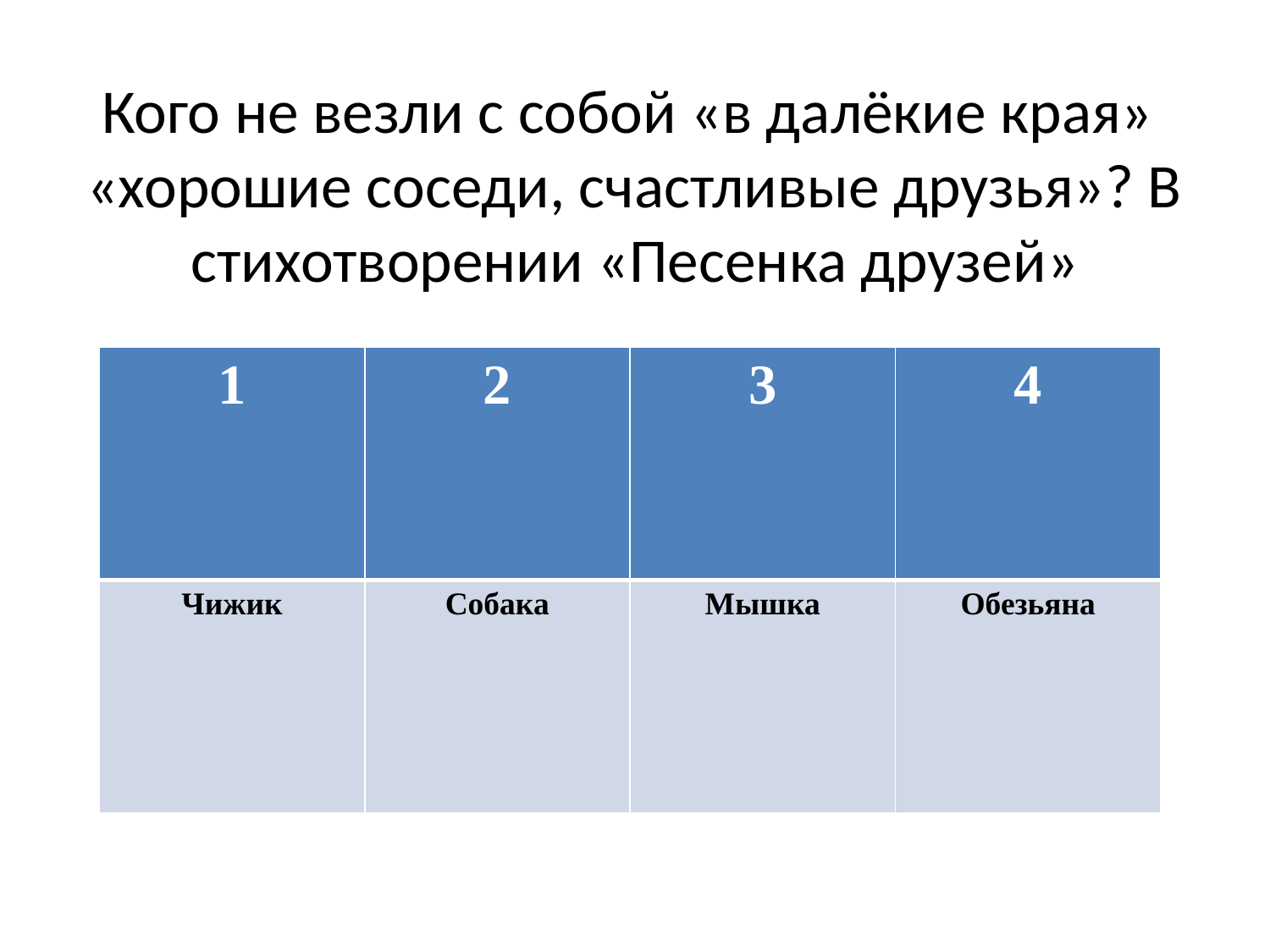

# Кого не везли с собой «в далёкие края»  «хорошие соседи, счастливые друзья»? В стихотворении «Песенка друзей»
| 1 | 2 | 3 | 4 |
| --- | --- | --- | --- |
| Чижик | Собака | Мышка | Обезьяна |